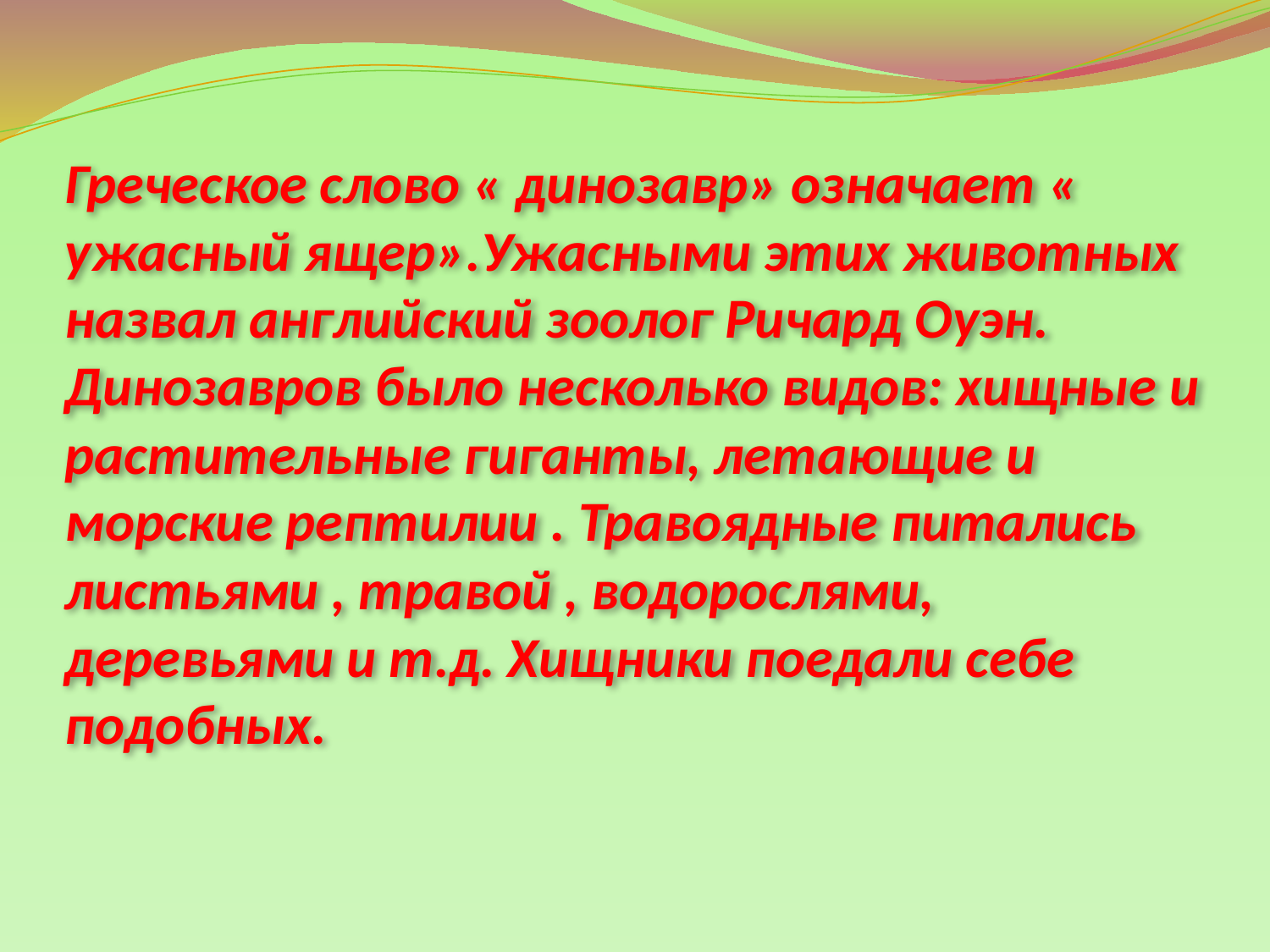

# Греческое слово « динозавр» означает « ужасный ящер».Ужасными этих животных назвал английский зоолог Ричард Оуэн. Динозавров было несколько видов: хищные и растительные гиганты, летающие и морские рептилии . Травоядные питались листьями , травой , водорослями, деревьями и т.д. Хищники поедали себе подобных.